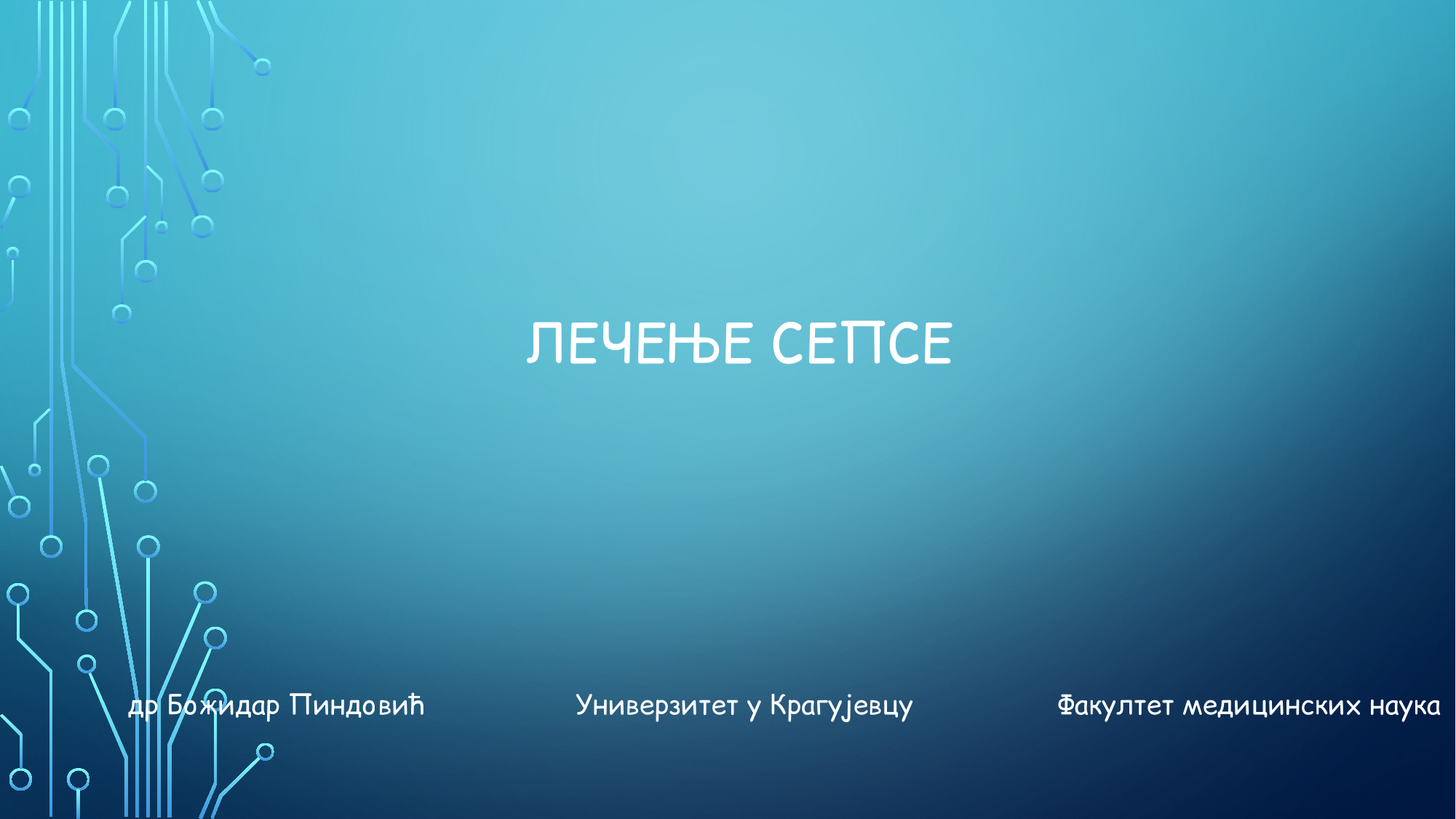

# лечење Сепсе
др Божидар Пиндовић
Универзитет у Крагујевцу
Факултет медицинских наука